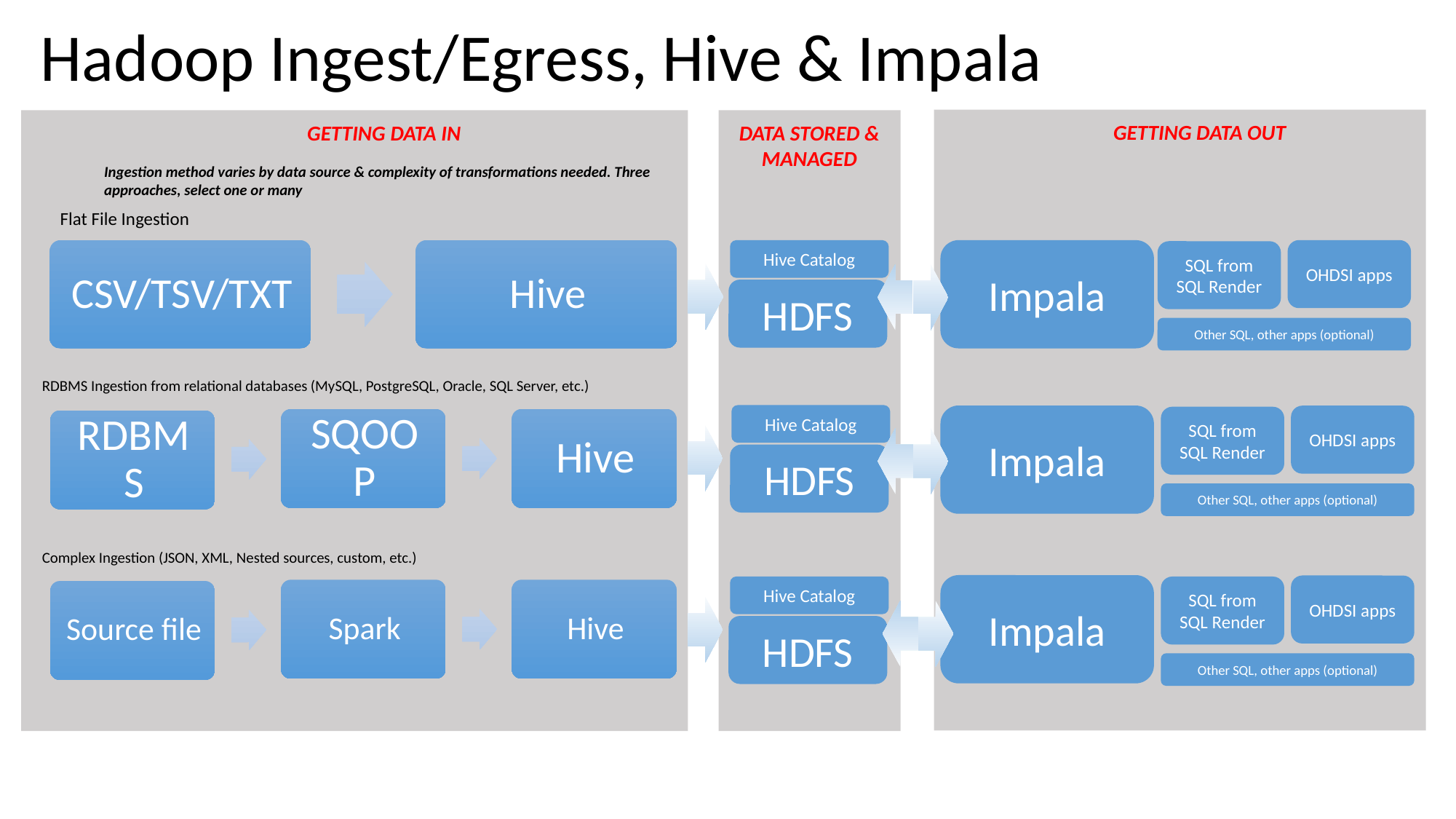

Hadoop Ingest/Egress, Hive & Impala

GETTING DATA OUT
GETTING DATA IN
DATA STORED & MANAGED
Ingestion method varies by data source & complexity of transformations needed. Three approaches, select one or many
Flat File Ingestion
CSV/TSV/TXT

Hive
Hive Catalog
Impala
OHDSI apps
SQL from SQL Render

HDFS
Other SQL, other apps (optional)
RDBMS Ingestion from relational databases (MySQL, PostgreSQL, Oracle, SQL Server, etc.)
RDBMS

SQOOP

Hive
Hive Catalog
Impala
OHDSI apps
SQL from SQL Render

HDFS
Other SQL, other apps (optional)
Complex Ingestion (JSON, XML, Nested sources, custom, etc.)
Source file

Spark

Hive
Impala
OHDSI apps
Hive Catalog
SQL from SQL Render

HDFS
Other SQL, other apps (optional)